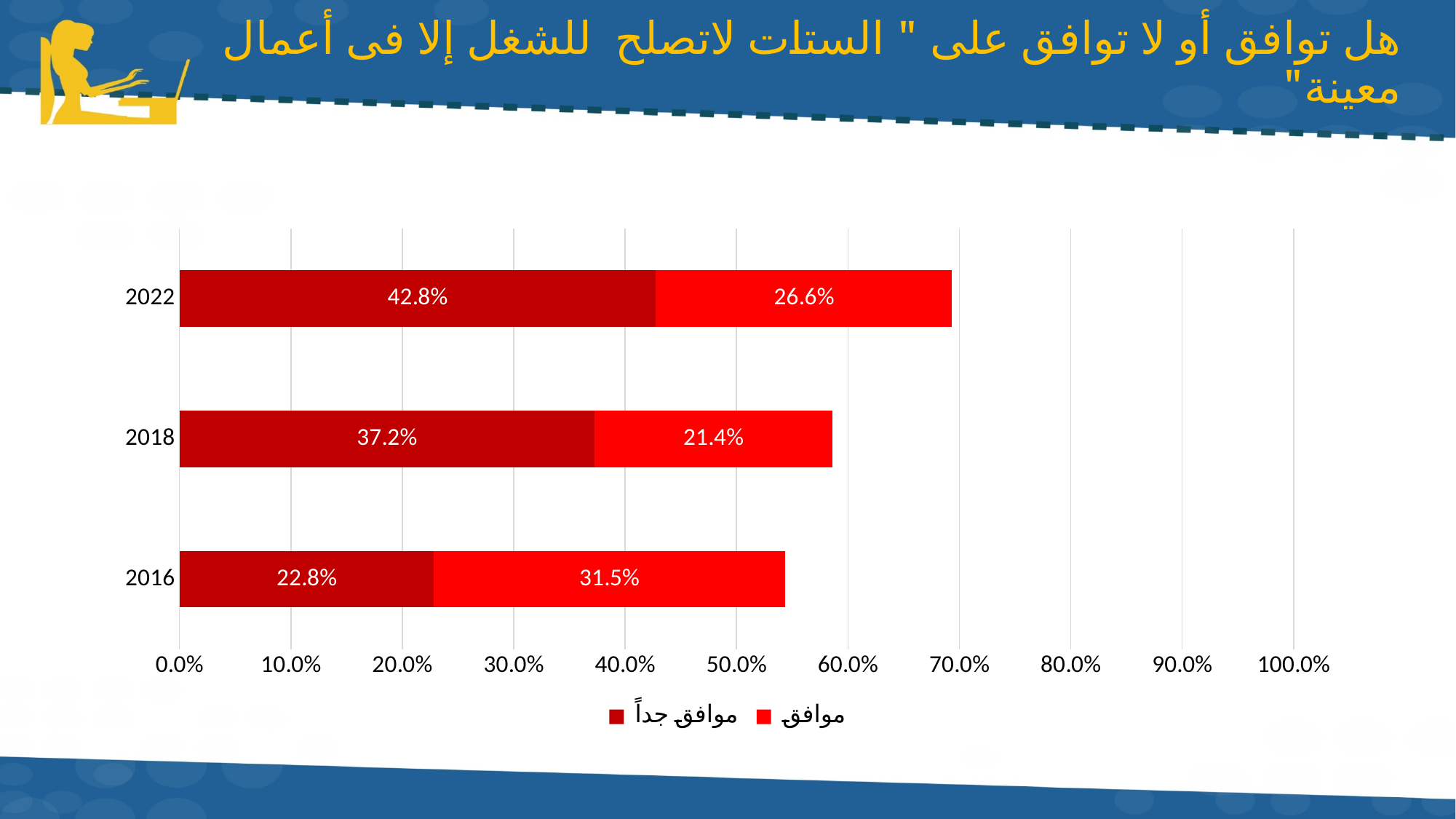

# هل توافق أو لا توافق على " الستات لاتصلح  للشغل إلا فى أعمال معينة"

### Chart

| Category |  موافق جداً |  موافق |
|---|---|---|
| 2016 | 0.228100645470834 | 0.315376444947445 |
| 2018 | 0.372383286108784 | 0.213861079350689 |
| 2022 | 0.4275449101796407 | 0.2658682634730539 |